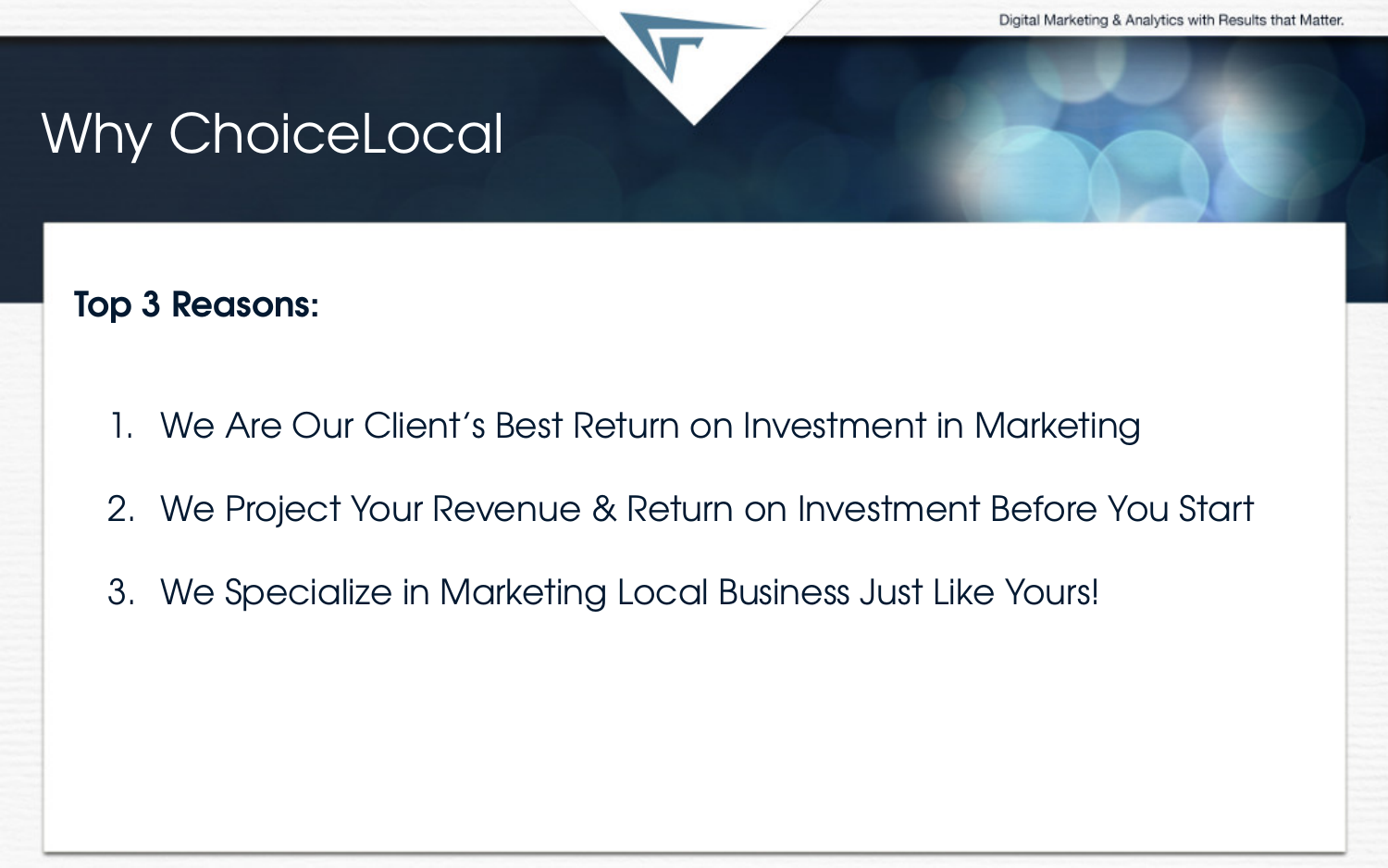

# Why ChoiceLocal
•••  Helping Guide Potential Customers into Customers & Promoters •••
Top 3 Reasons:
We Are Our Client’s Best Return on Investment in Marketing
We Project Your Revenue & Return on Investment Before You Start
We Specialize in Marketing Local Business Just Like Yours!